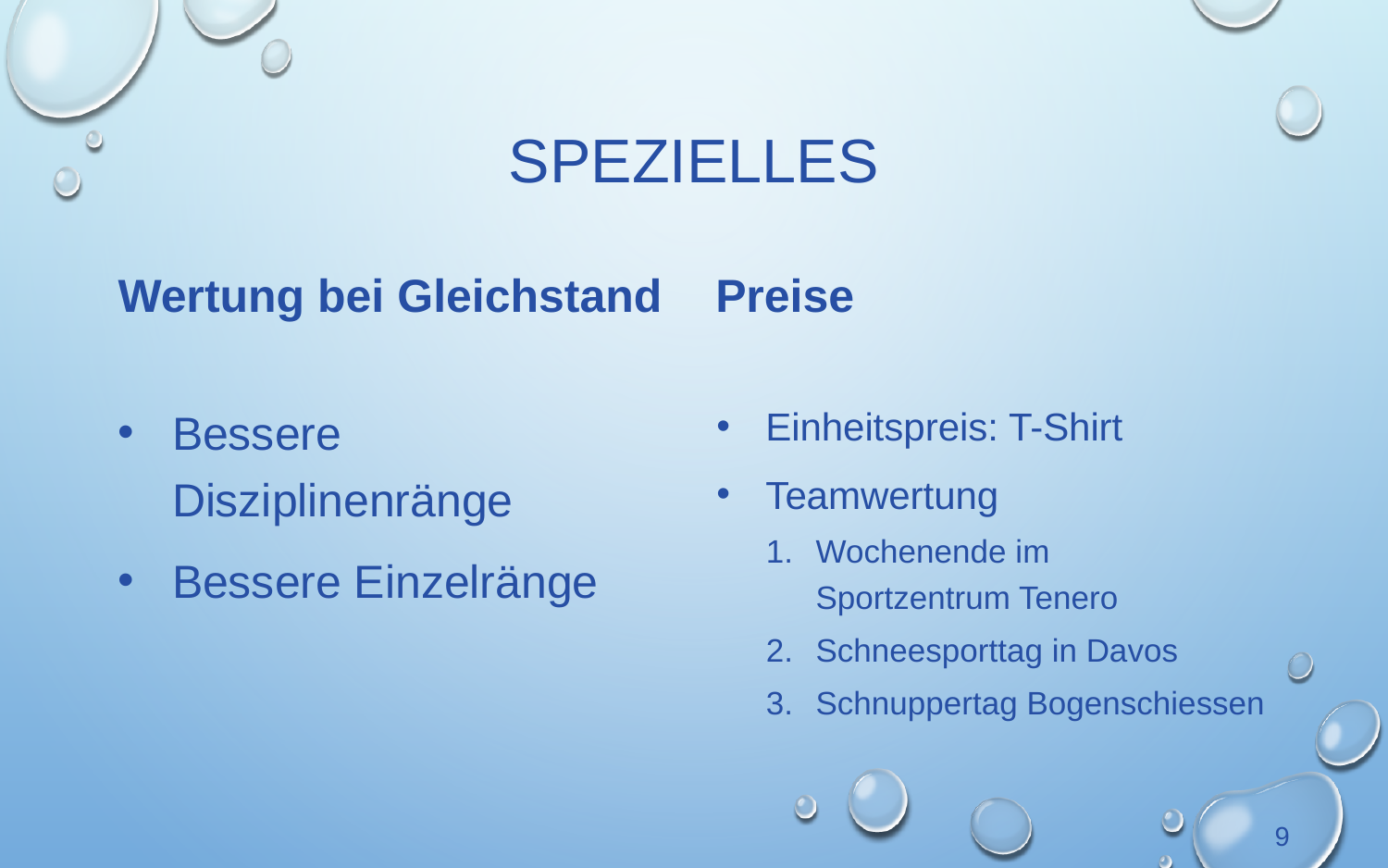

# Spezielles
Wertung bei Gleichstand
Preise
Bessere Disziplinenränge
Bessere Einzelränge
Einheitspreis: T-Shirt
Teamwertung
Wochenende im
Sportzentrum Tenero
Schneesporttag in Davos
Schnuppertag Bogenschiessen

9